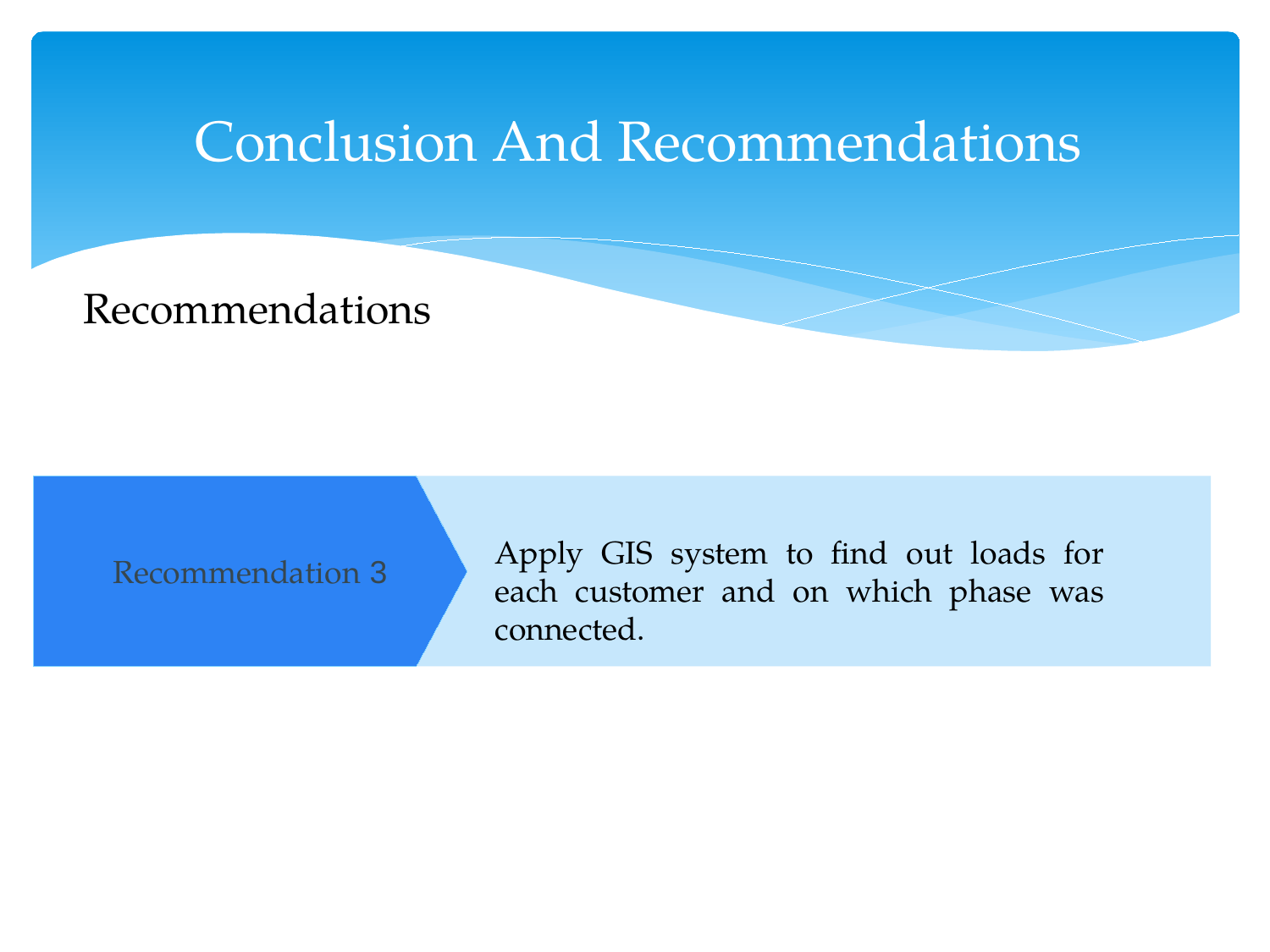

# Conclusion And Recommendations
Recommendations

Apply GIS system to find out loads for each customer and on which phase was connected.
Recommendation 3